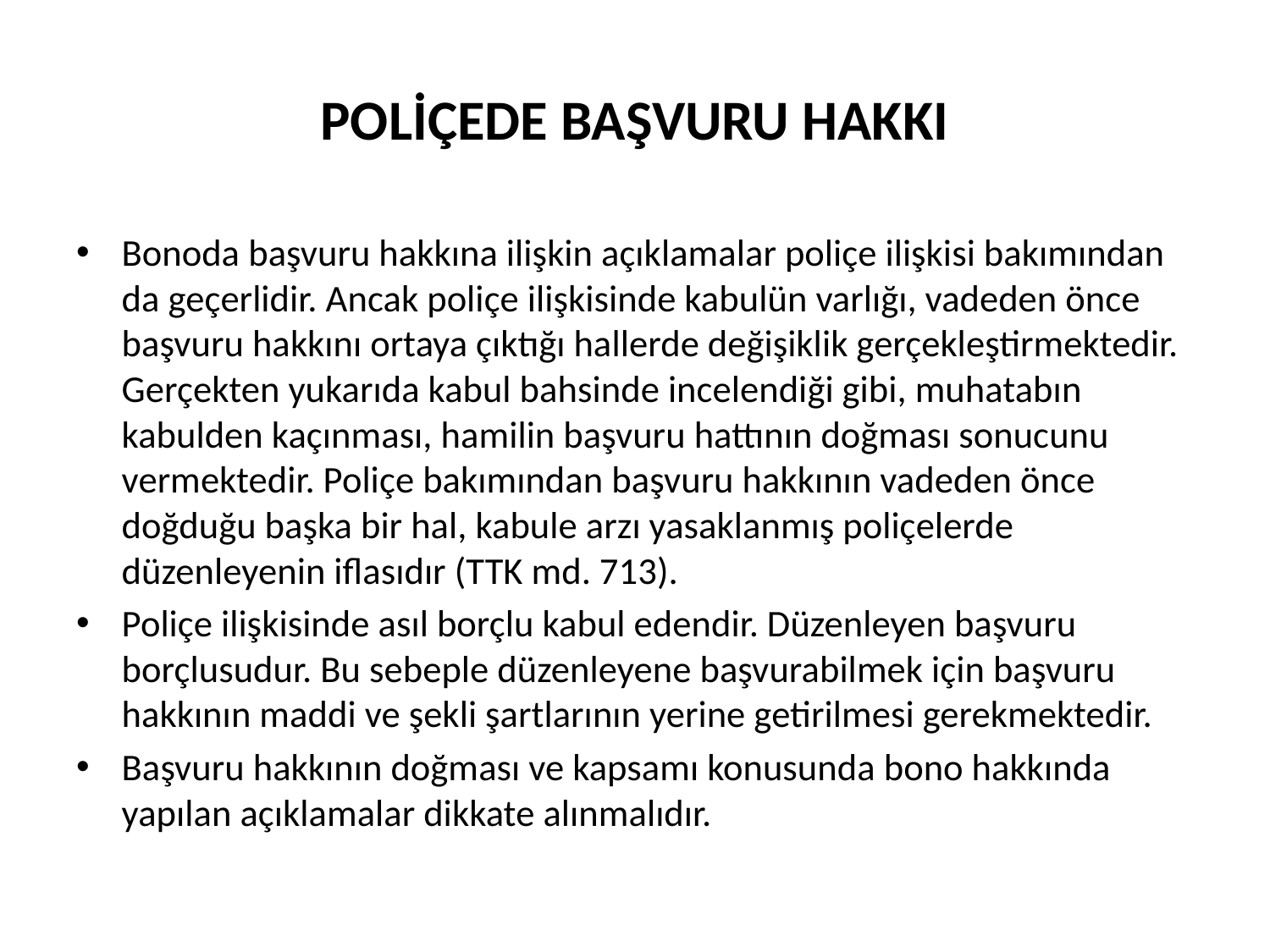

# POLİÇEDE BAŞVURU HAKKI
Bonoda başvuru hakkına ilişkin açıklamalar poliçe ilişkisi bakımından da geçerlidir. Ancak poliçe ilişkisinde kabulün varlığı, vadeden önce başvuru hakkını ortaya çıktığı hallerde değişiklik gerçekleştirmektedir. Gerçekten yukarıda kabul bahsinde incelendiği gibi, muhatabın kabulden kaçınması, hamilin başvuru hattının doğması sonucunu vermektedir. Poliçe bakımından başvuru hakkının vadeden önce doğduğu başka bir hal, kabule arzı yasaklanmış poliçelerde düzenleyenin iflasıdır (TTK md. 713).
Poliçe ilişkisinde asıl borçlu kabul edendir. Düzenleyen başvuru borçlusudur. Bu sebeple düzenleyene başvurabilmek için başvuru hakkının maddi ve şekli şartlarının yerine getirilmesi gerekmektedir.
Başvuru hakkının doğması ve kapsamı konusunda bono hakkında yapılan açıklamalar dikkate alınmalıdır.